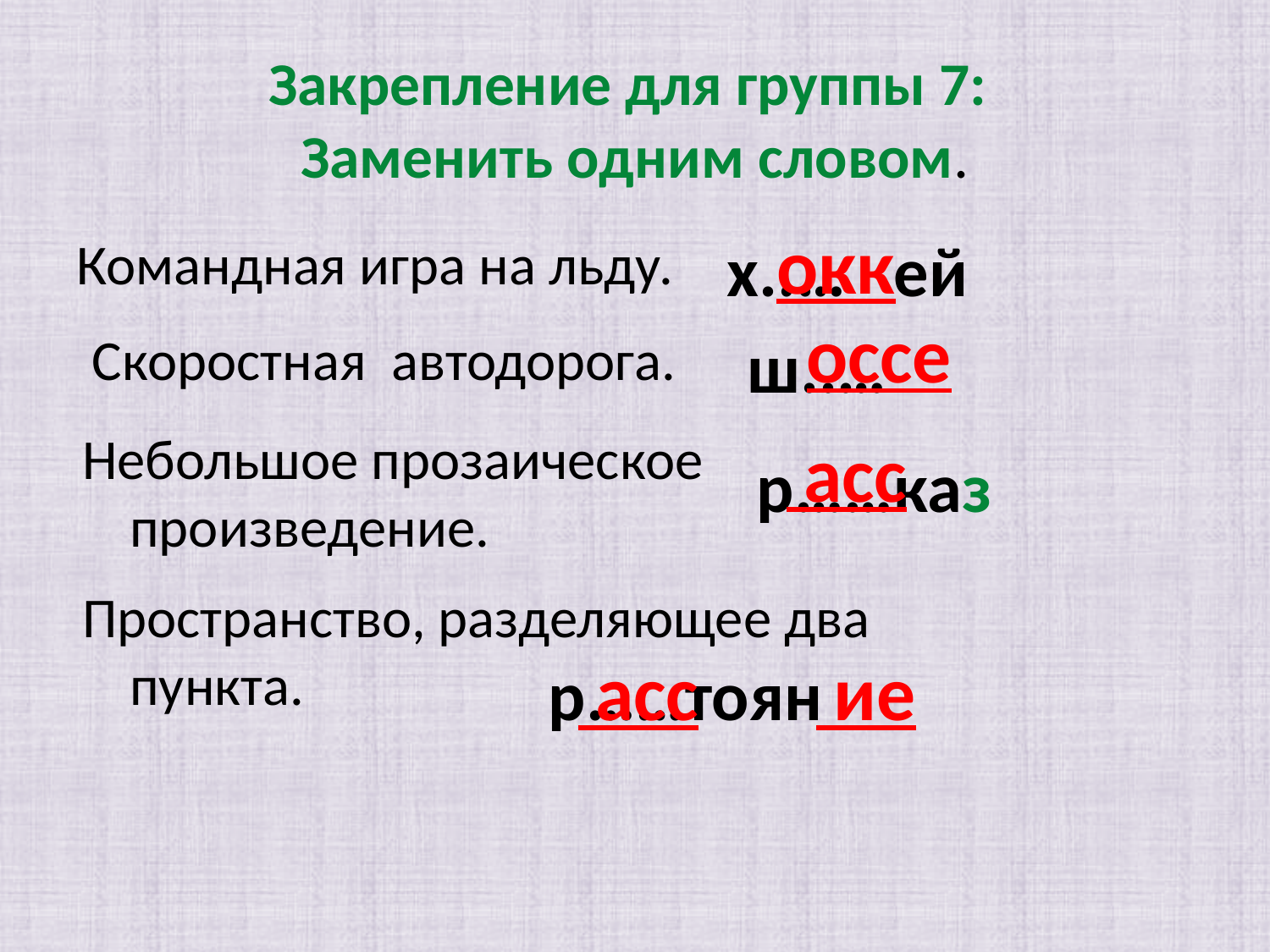

# Закрепление для группы 7: Заменить одним словом.
х..…   ей

Командная игра на льду.
окк
Скоростная  автодорога.
ш..…

оссе
Небольшое прозаическое  произведение.
р……каз

 асс

Пространство, разделяющее два пункта.
р……тоян

 асс
 ие